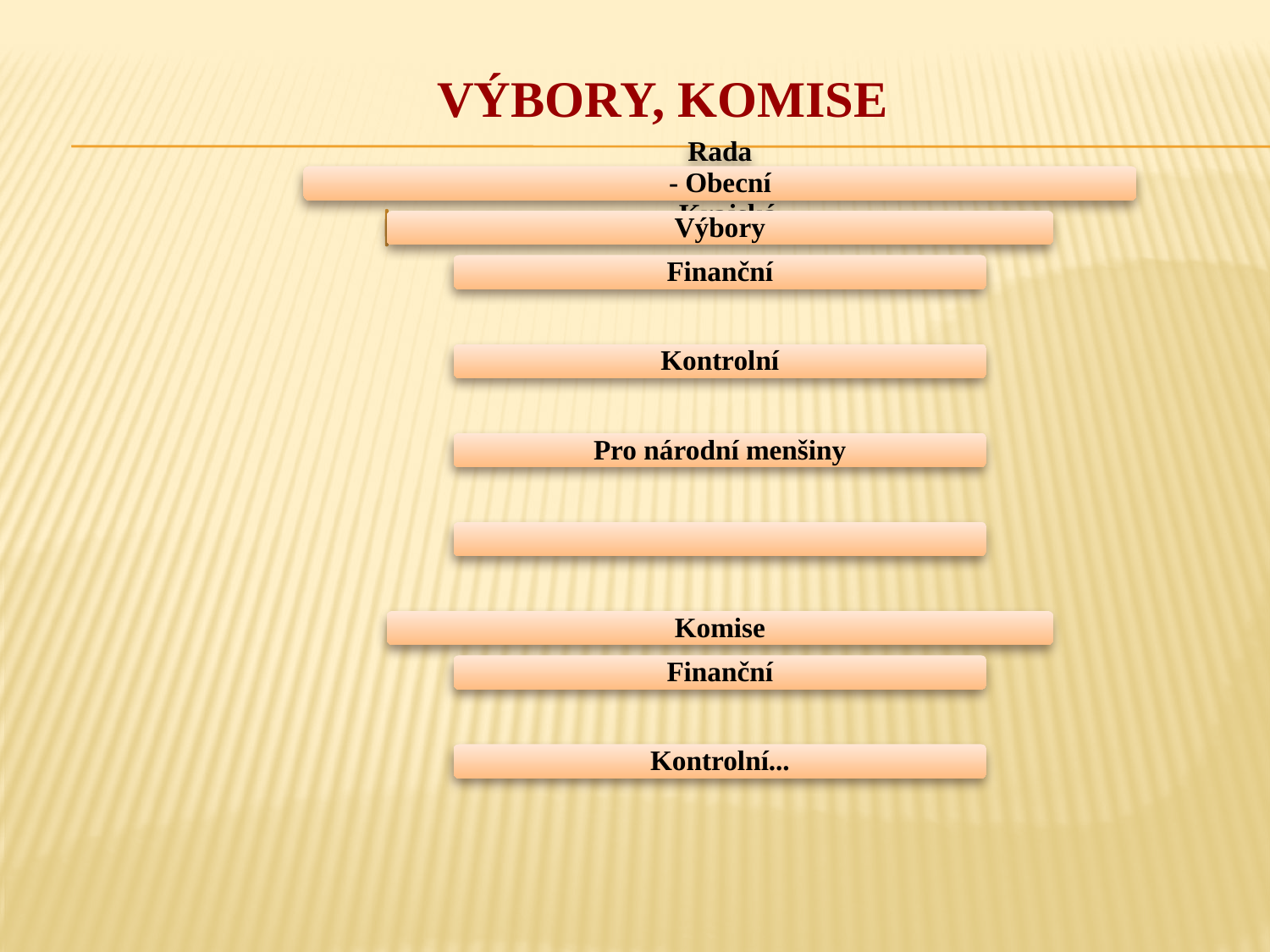

# Výbory, komise
Rada
- Obecní
- Krajská
Výbory
Finanční
Kontrolní
Komise
Finanční
Pro národní menšiny
Kontrolní...